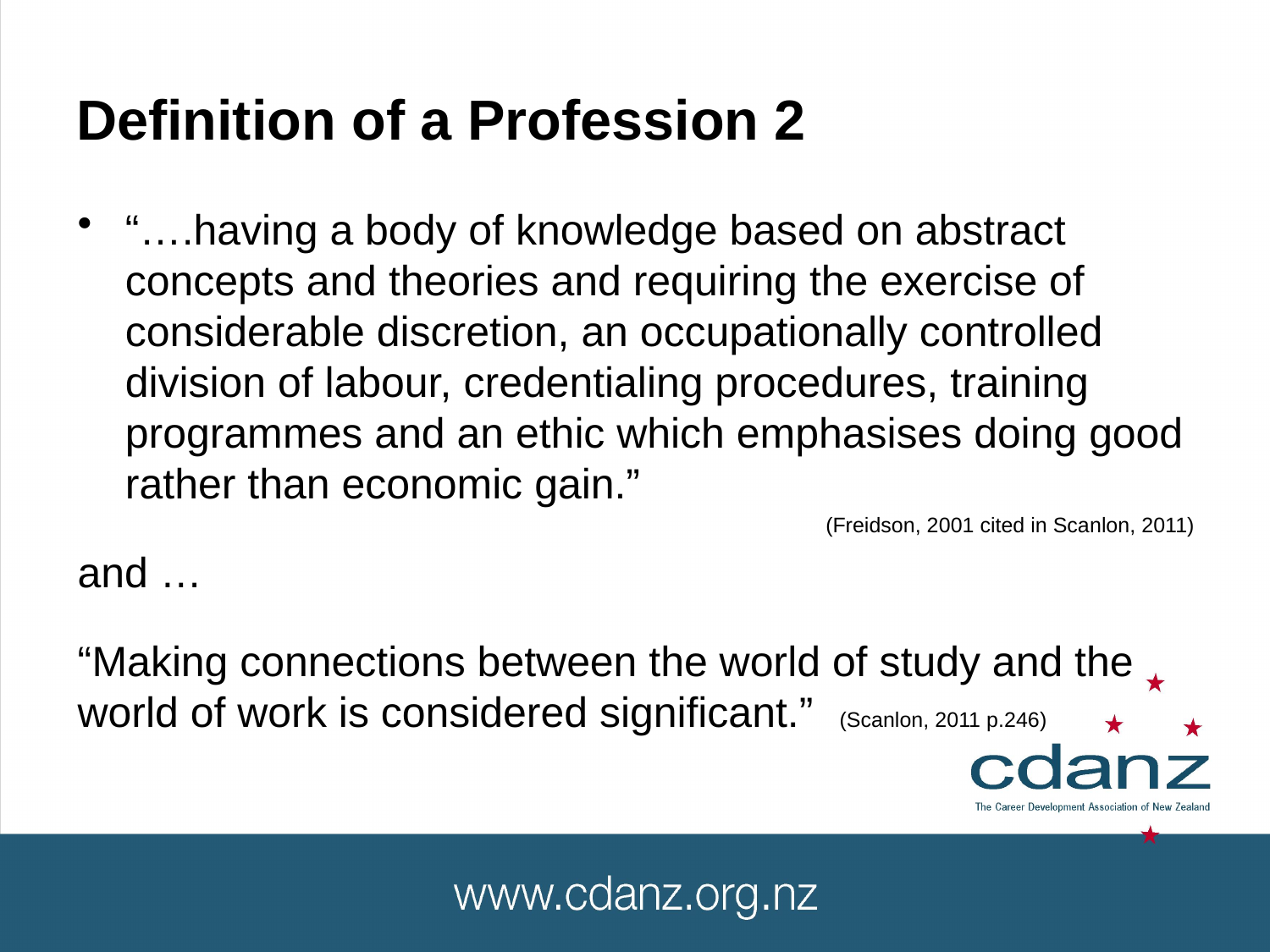

# Definition of a Profession 2
“….having a body of knowledge based on abstract concepts and theories and requiring the exercise of considerable discretion, an occupationally controlled division of labour, credentialing procedures, training programmes and an ethic which emphasises doing good rather than economic gain.”
(Freidson, 2001 cited in Scanlon, 2011)
and …

“Making connections between the world of study and the world of work is considered significant.”	(Scanlon, 2011 p.246)